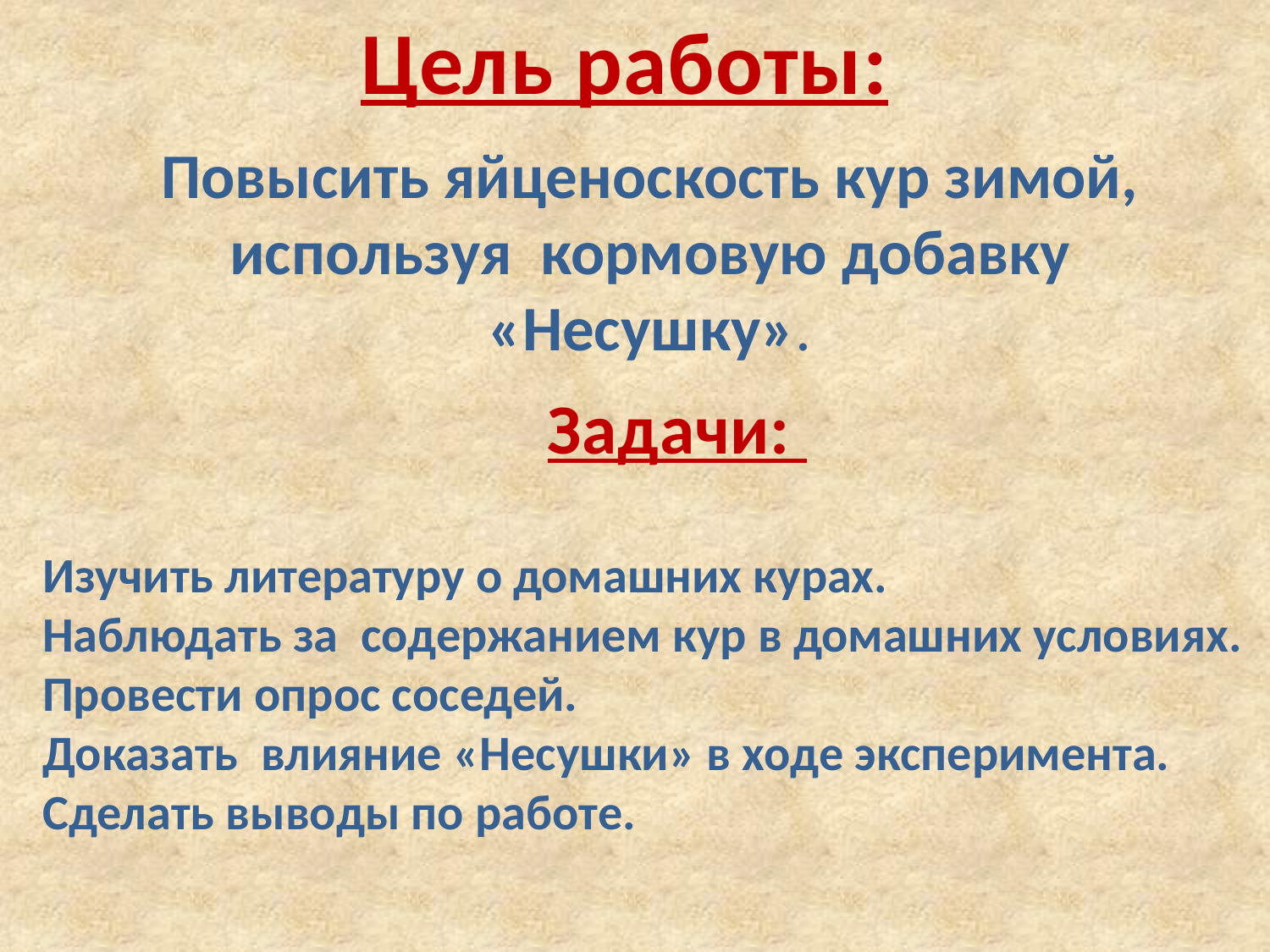

Цель работы:

Повысить яйценоскость кур зимой, используя  кормовую добавку «Несушку».
Задачи:

Изучить литературу о домашних курах.
Наблюдать за  содержанием кур в домашних условиях.
Провести опрос соседей.
Доказать  влияние «Несушки» в ходе эксперимента.
Сделать выводы по работе.